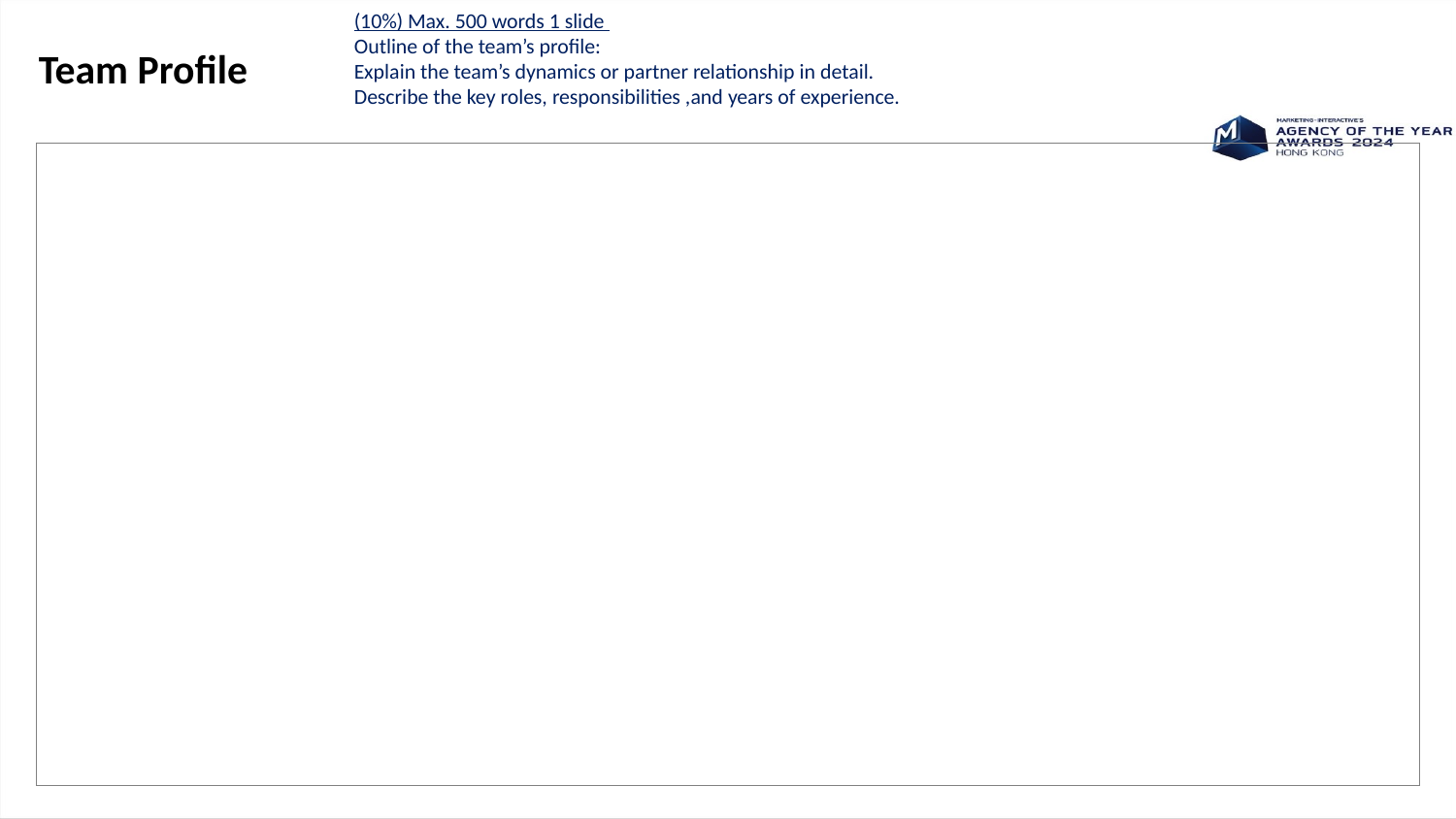

Team Profile
(10%) Max. 500 words 1 slide
Outline of the team’s profile:
Explain the team’s dynamics or partner relationship in detail.
Describe the key roles, responsibilities ,and years of experience.
|  |
| --- |